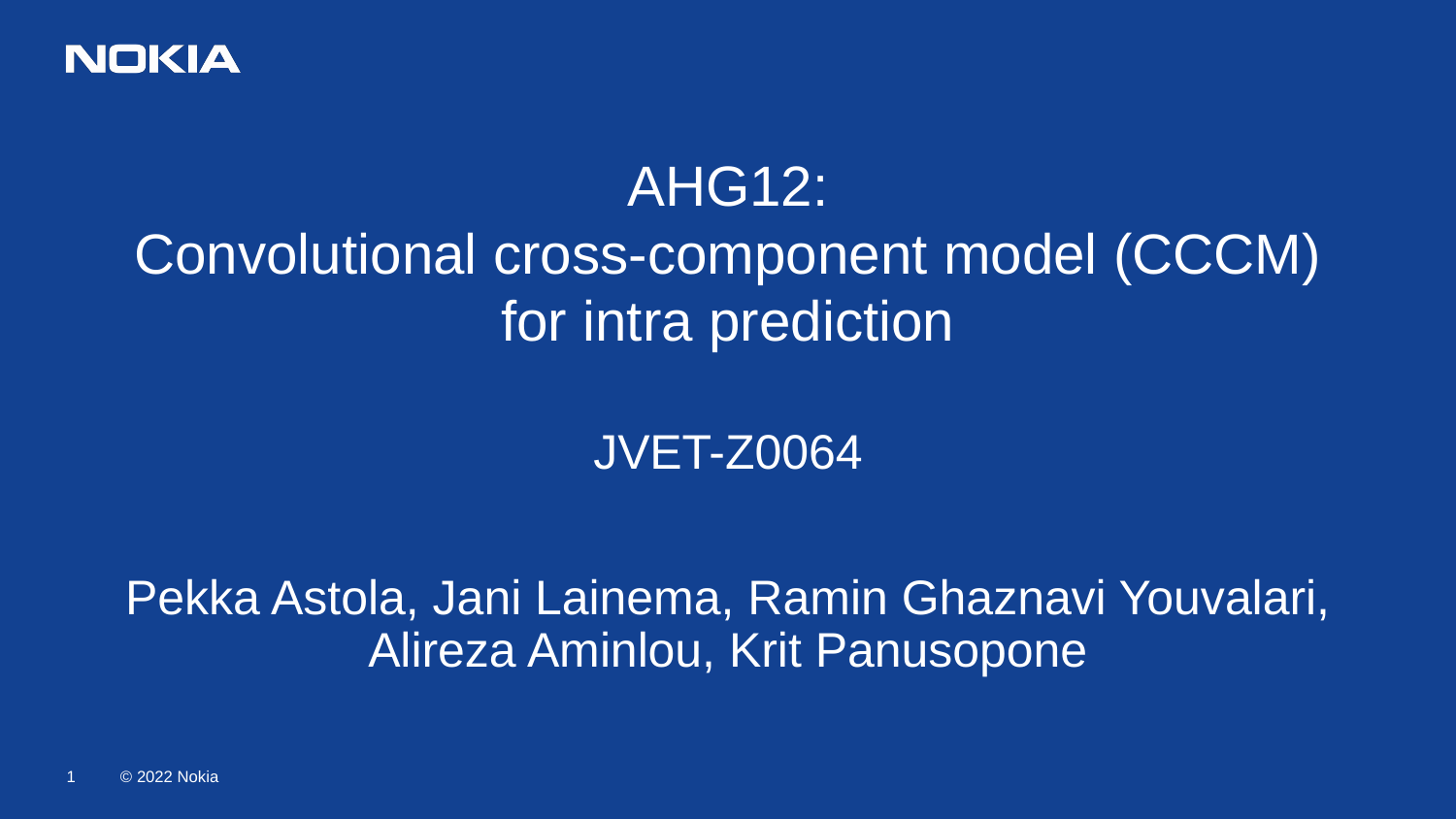

# AHG12: Convolutional cross-component model (CCCM) for intra prediction JVET-Z0064
Pekka Astola, Jani Lainema, Ramin Ghaznavi Youvalari, Alireza Aminlou, Krit Panusopone